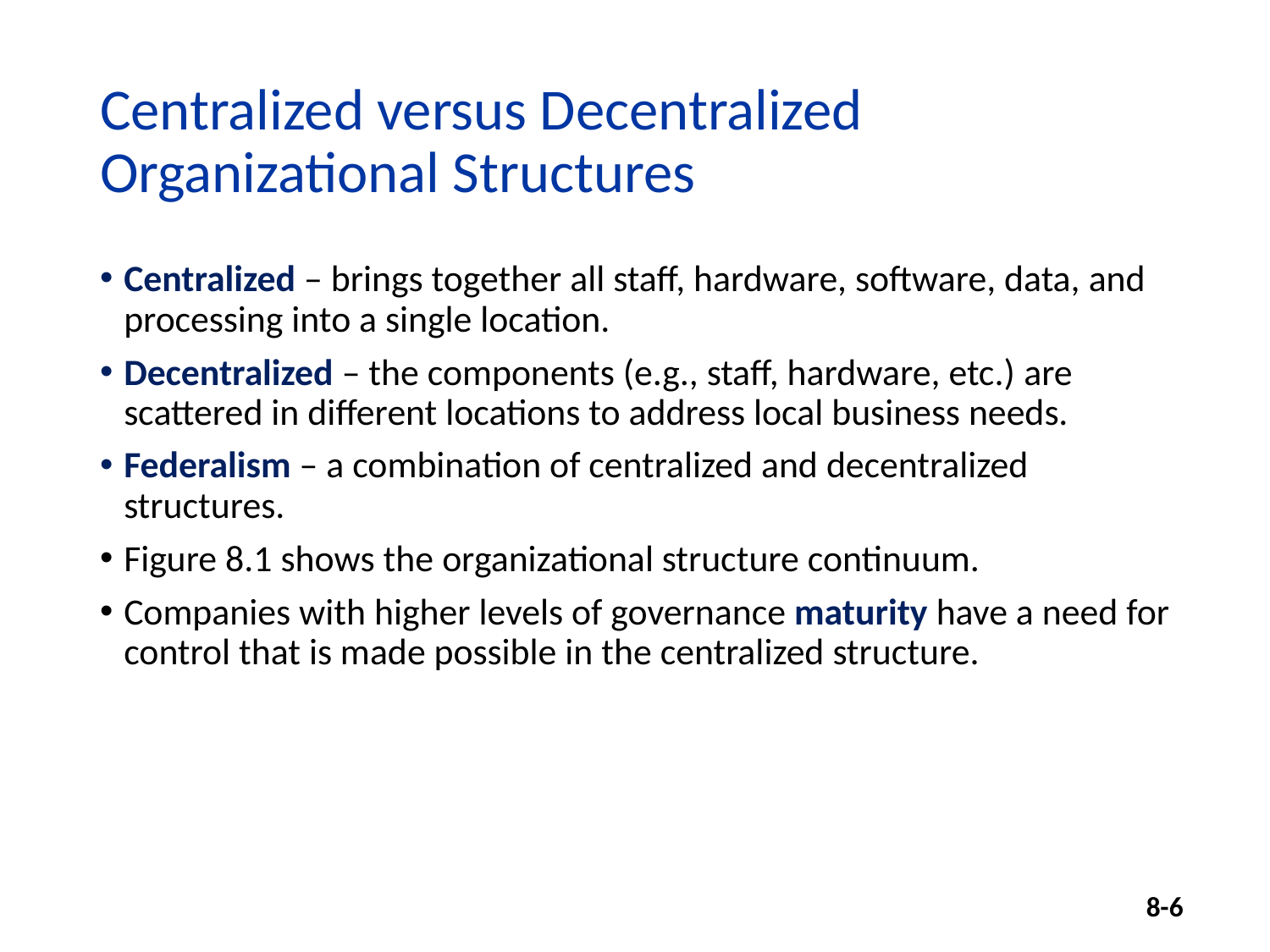

# Centralized versus Decentralized Organizational Structures
Centralized – brings together all staff, hardware, software, data, and processing into a single location.
Decentralized – the components (e.g., staff, hardware, etc.) are scattered in different locations to address local business needs.
Federalism – a combination of centralized and decentralized structures.
Figure 8.1 shows the organizational structure continuum.
Companies with higher levels of governance maturity have a need for control that is made possible in the centralized structure.